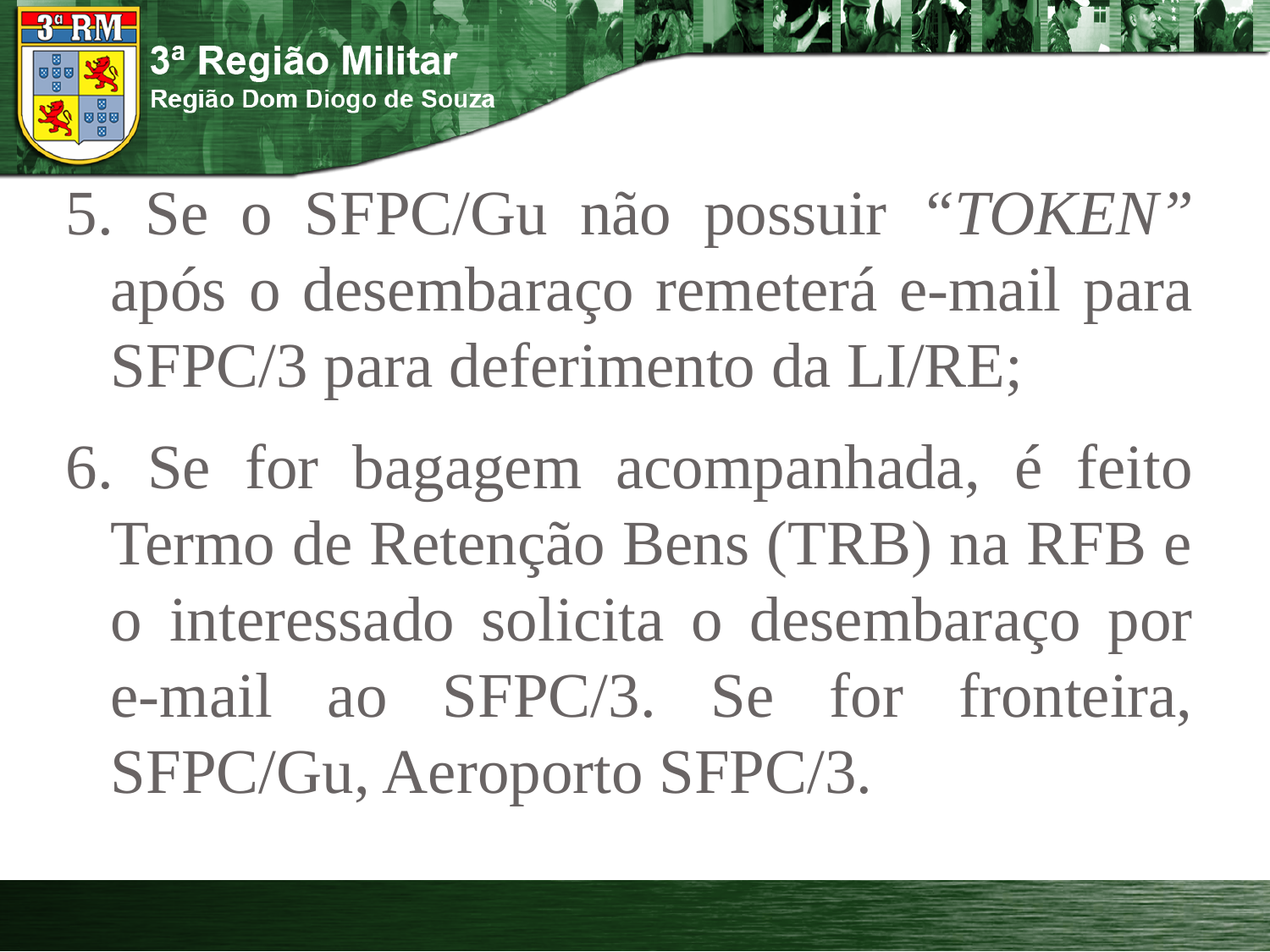

5. Se o SFPC/Gu não possuir “TOKEN” após o desembaraço remeterá e-mail para SFPC/3 para deferimento da LI/RE;
6. Se for bagagem acompanhada, é feito Termo de Retenção Bens (TRB) na RFB e o interessado solicita o desembaraço por e-mail ao SFPC/3. Se for fronteira, SFPC/Gu, Aeroporto SFPC/3.